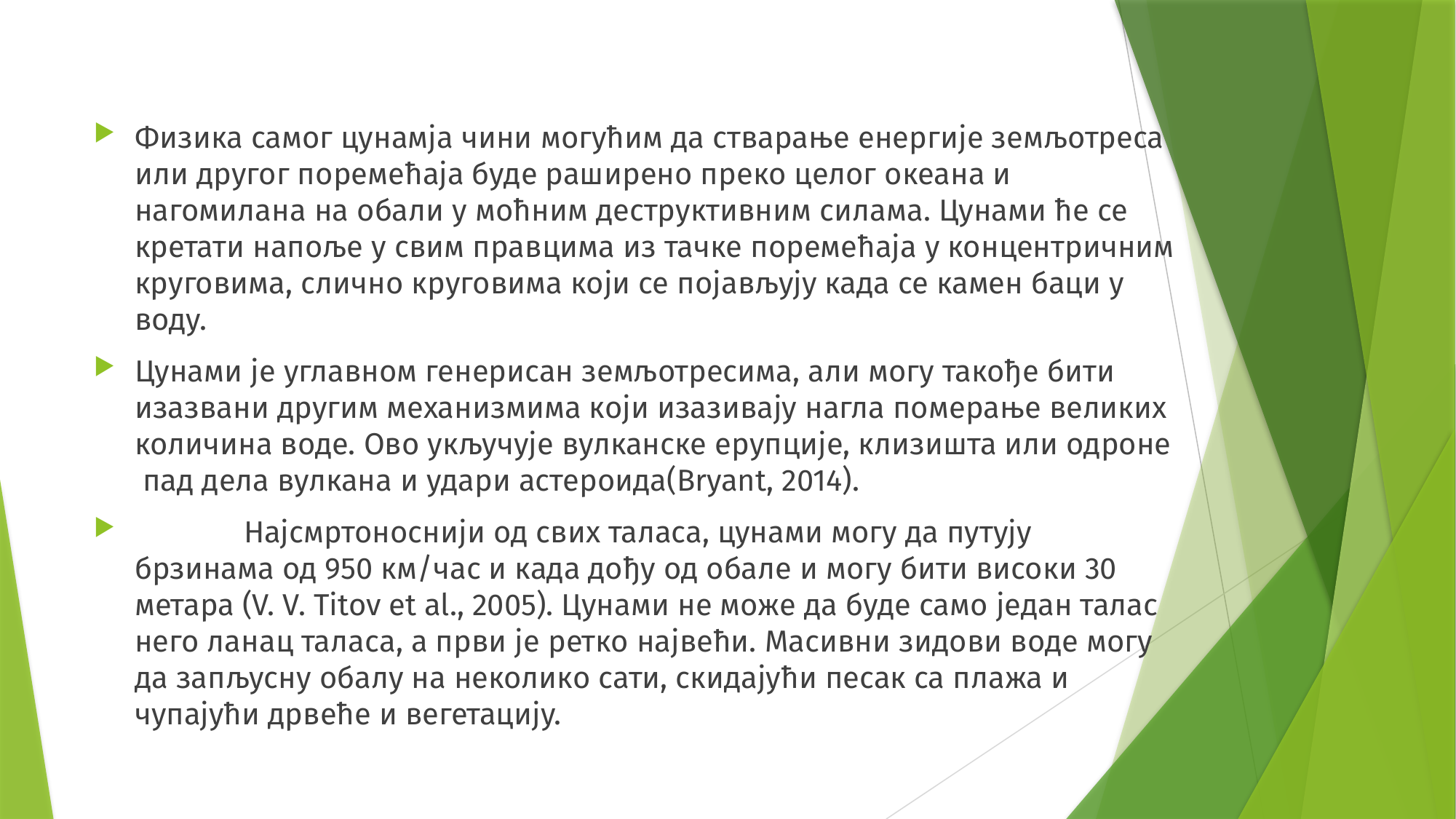

Физика самог цунамја чини могућим да стварање енергије земљотреса или другог поремећаја буде раширено преко целог океана и нагомилана на обали у моћним деструктивним силама. Цунами ће се кретати напоље у свим правцима из тачке поремећаја у концентричним круговима, слично круговима који се појављују када се камен баци у воду.
Цунами је углавном генерисан земљотресима, али могу такође бити изазвани другим механизмима који изазивају нагла померање великих количина воде. Ово укључује вулканске ерупције, клизишта или одроне  пад дела вулкана и удари астероида(Bryant, 2014).
 	Најсмртоноснији од свих таласа, цунами могу да путују брзинама од 950 км/час и када дођу од обале и могу бити високи 30 метара (V. V. Titov et al., 2005). Цунами не може да буде само један талас него ланац таласа, а први је ретко највећи. Масивни зидови воде могу да запљусну обалу на неколико сати, скидајући песак са плажа и чупајући дрвеће и вегетацију.